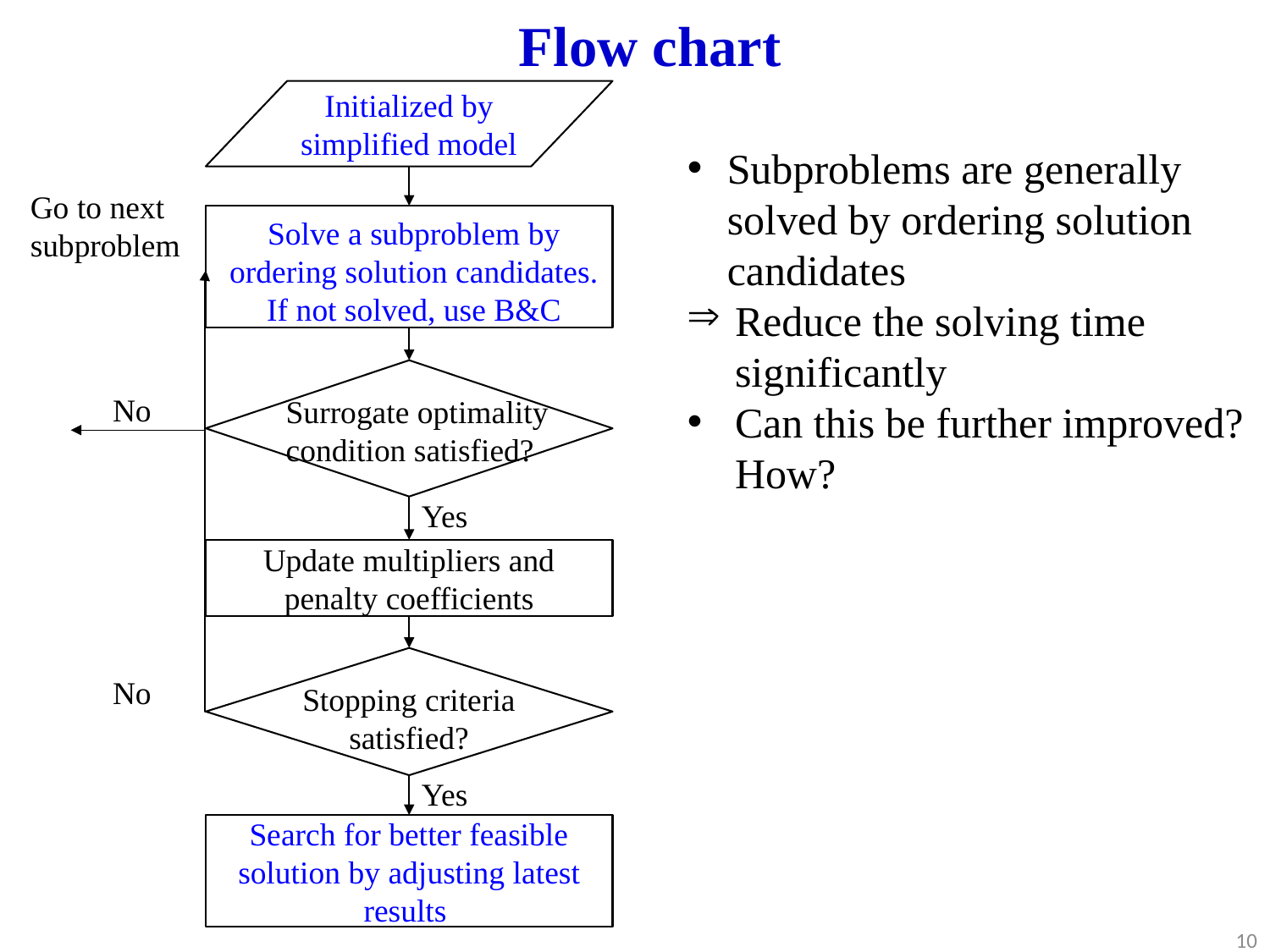

# Flow chart
Initialized by simplified model

Solve a subproblem by ordering solution candidates. If not solved, use B&C

Surrogate optimality condition satisfied?
Update multipliers and penalty coefficients
No
Yes
Search for better feasible solution by adjusting latest results
Go to next subproblem

No
Yes
Stopping criteria satisfied?
Subproblems are generally solved by ordering solution candidates
Reduce the solving time significantly
Can this be further improved? How?

10